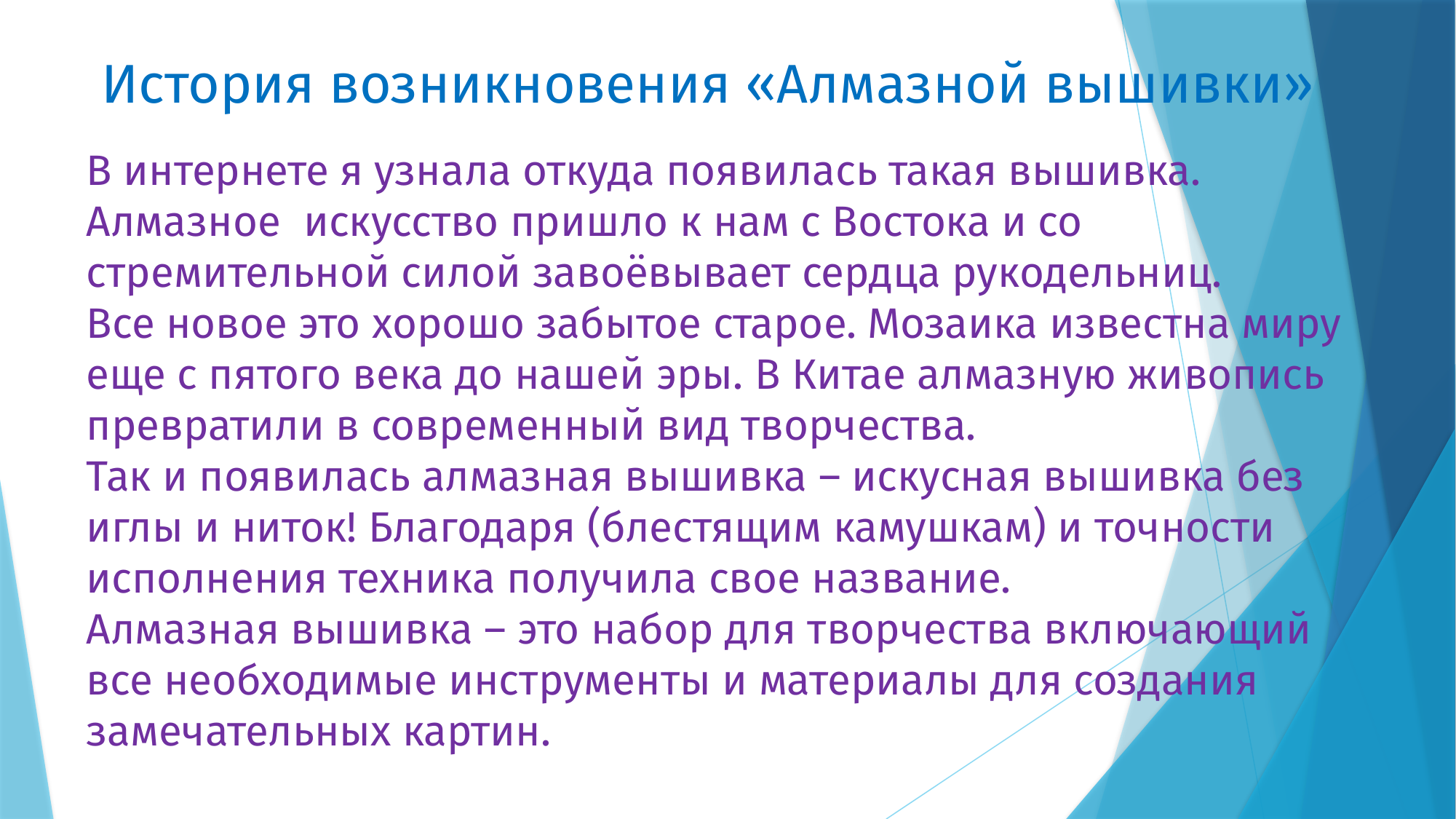

История возникновения «Алмазной вышивки»
В интернете я узнала откуда появилась такая вышивка. Алмазное  искусство пришло к нам с Востока и со стремительной силой завоёвывает сердца рукодельниц.
Все новое это хорошо забытое старое. Мозаика известна миру еще с пятого века до нашей эры. В Китае алмазную живопись превратили в современный вид творчества.
Так и появилась алмазная вышивка – искусная вышивка без иглы и ниток! Благодаря (блестящим камушкам) и точности исполнения техника получила свое название.
Алмазная вышивка – это набор для творчества включающий все необходимые инструменты и материалы для создания замечательных картин.